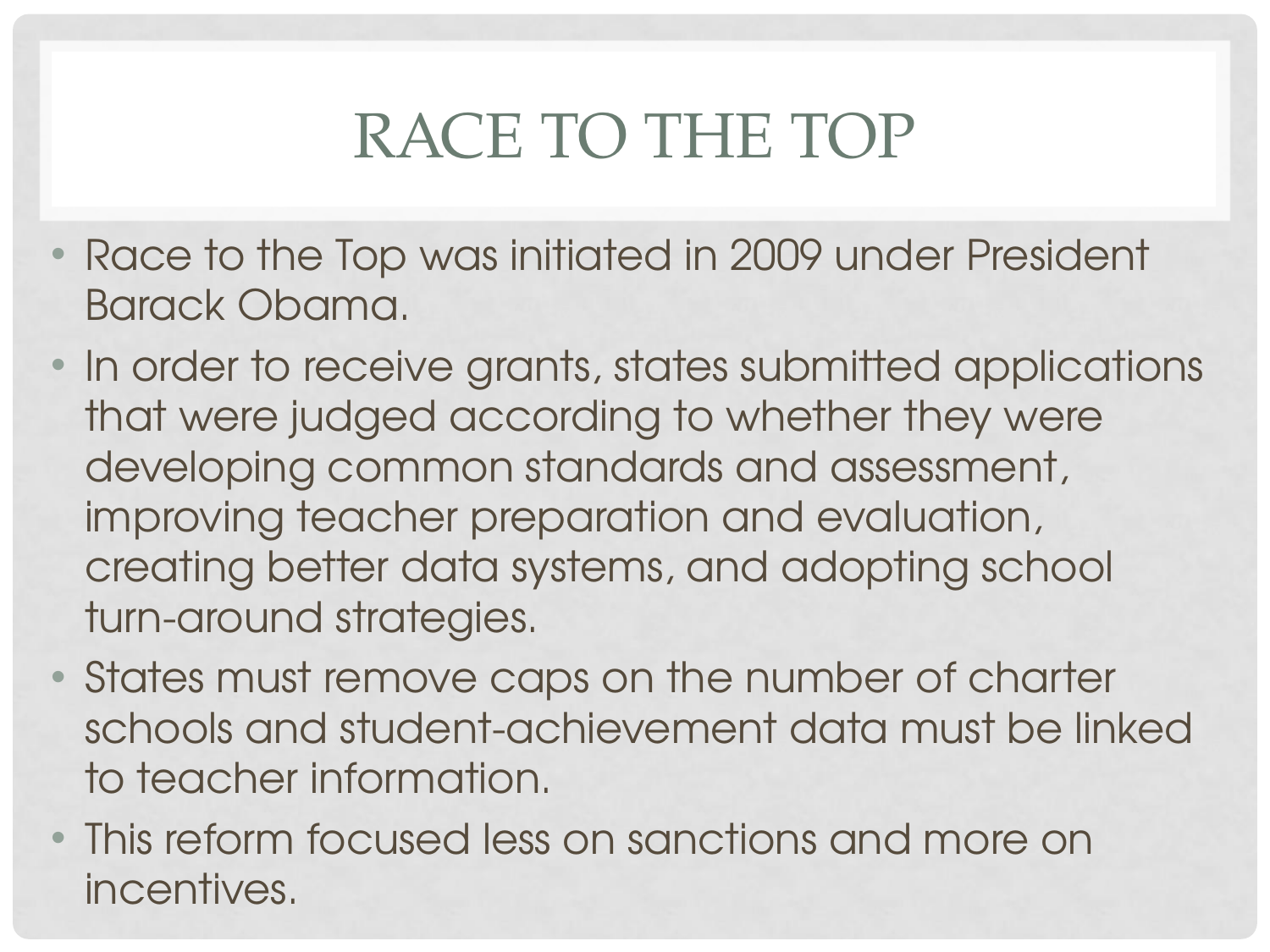

# RACE TO THE TOP
Race to the Top was initiated in 2009 under President Barack Obama.
In order to receive grants, states submitted applications that were judged according to whether they were developing common standards and assessment, improving teacher preparation and evaluation, creating better data systems, and adopting school turn-around strategies.
States must remove caps on the number of charter schools and student-achievement data must be linked to teacher information.
This reform focused less on sanctions and more on incentives.